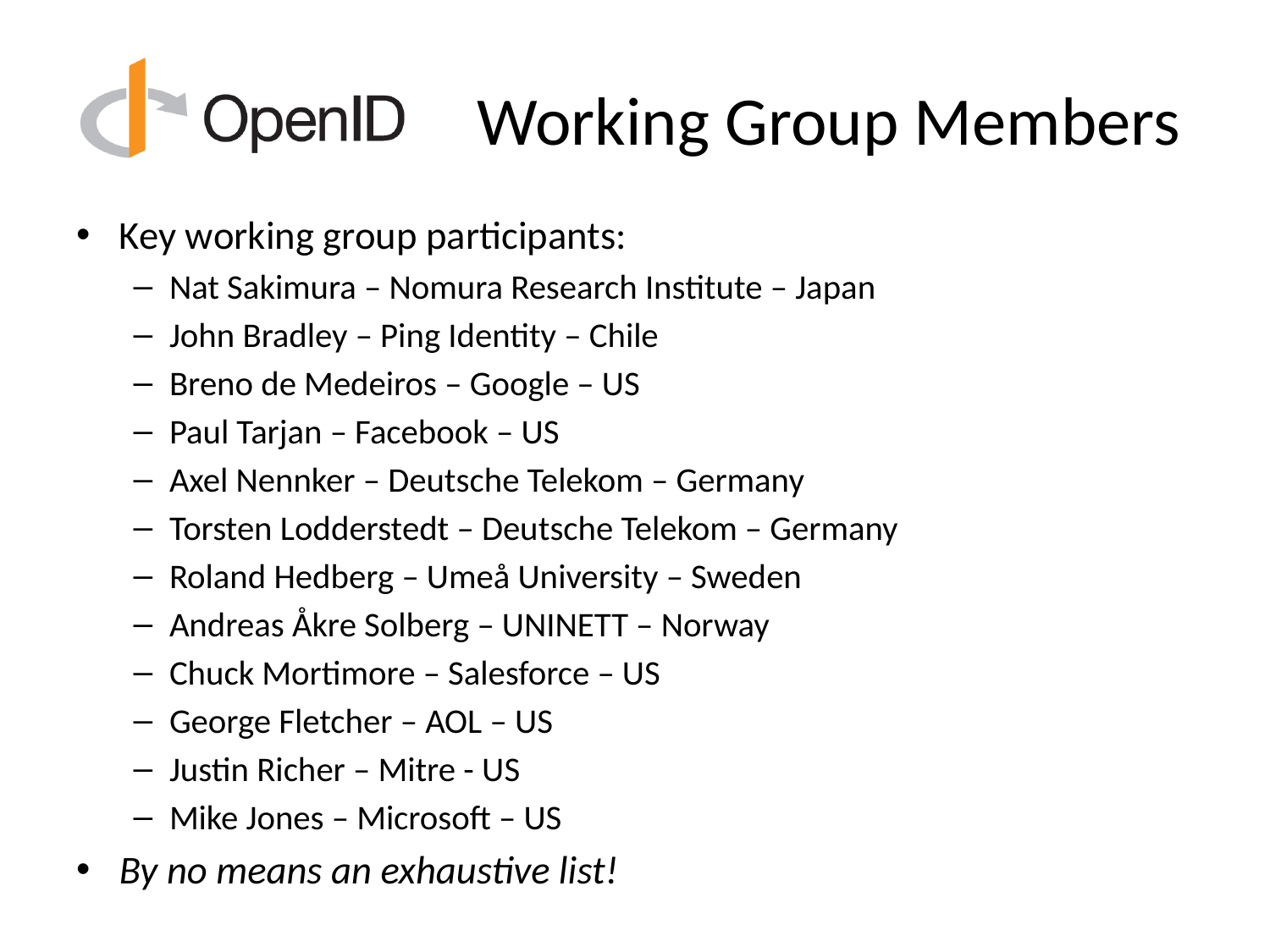

# Working Group Members
Key working group participants:
Nat Sakimura – Nomura Research Institute – Japan
John Bradley – Ping Identity – Chile
Breno de Medeiros – Google – US
Paul Tarjan – Facebook – US
Axel Nennker – Deutsche Telekom – Germany
Torsten Lodderstedt – Deutsche Telekom – Germany
Roland Hedberg – Umeå University – Sweden
Andreas Åkre Solberg – UNINETT – Norway
Chuck Mortimore – Salesforce – US
George Fletcher – AOL – US
Justin Richer – Mitre - US
Mike Jones – Microsoft – US
By no means an exhaustive list!